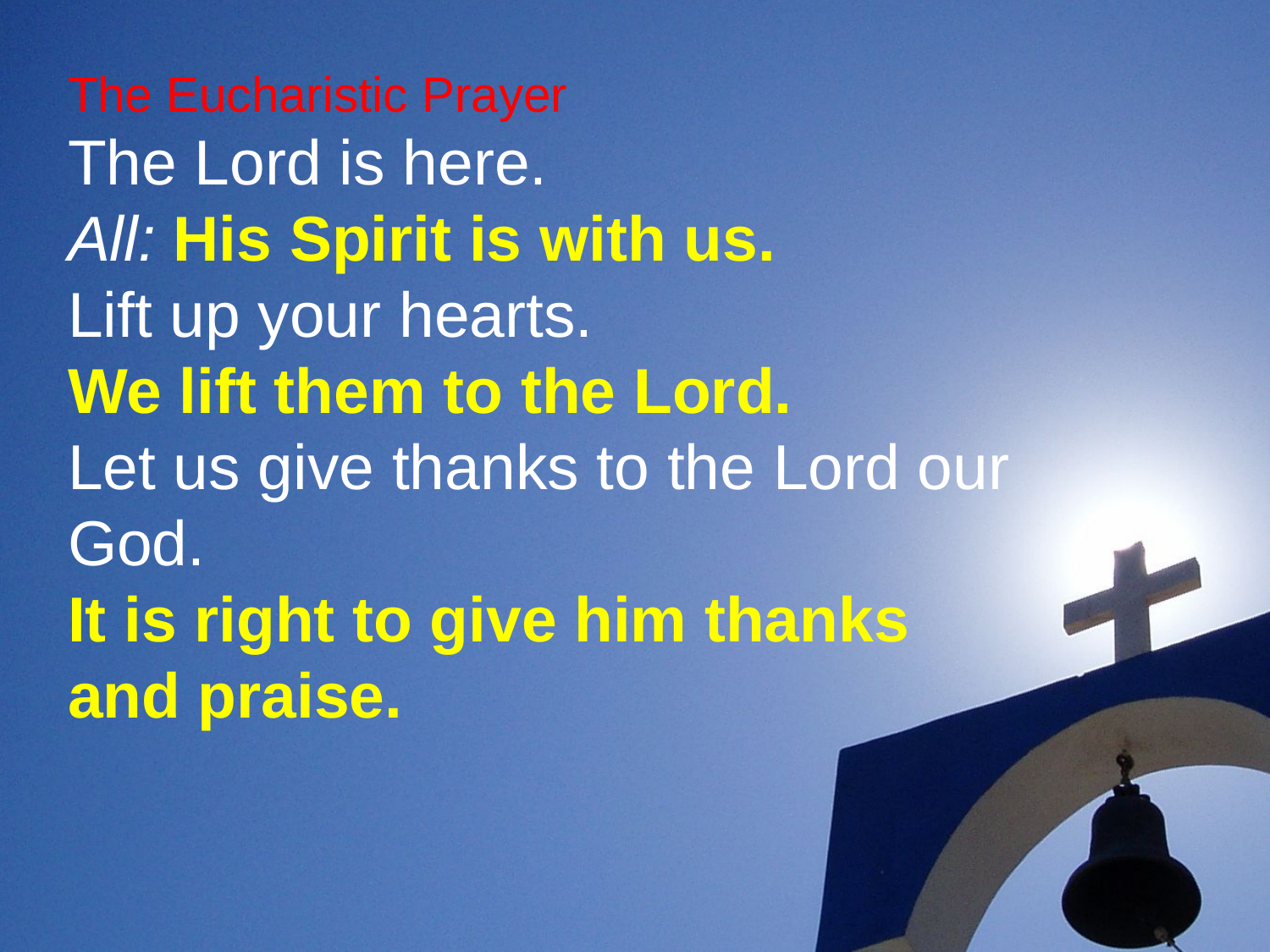

The Eucharistic Prayer
The Lord is here.
All: His Spirit is with us.
Lift up your hearts.
We lift them to the Lord.
Let us give thanks to the Lord our God.
It is right to give him thanks
and praise.